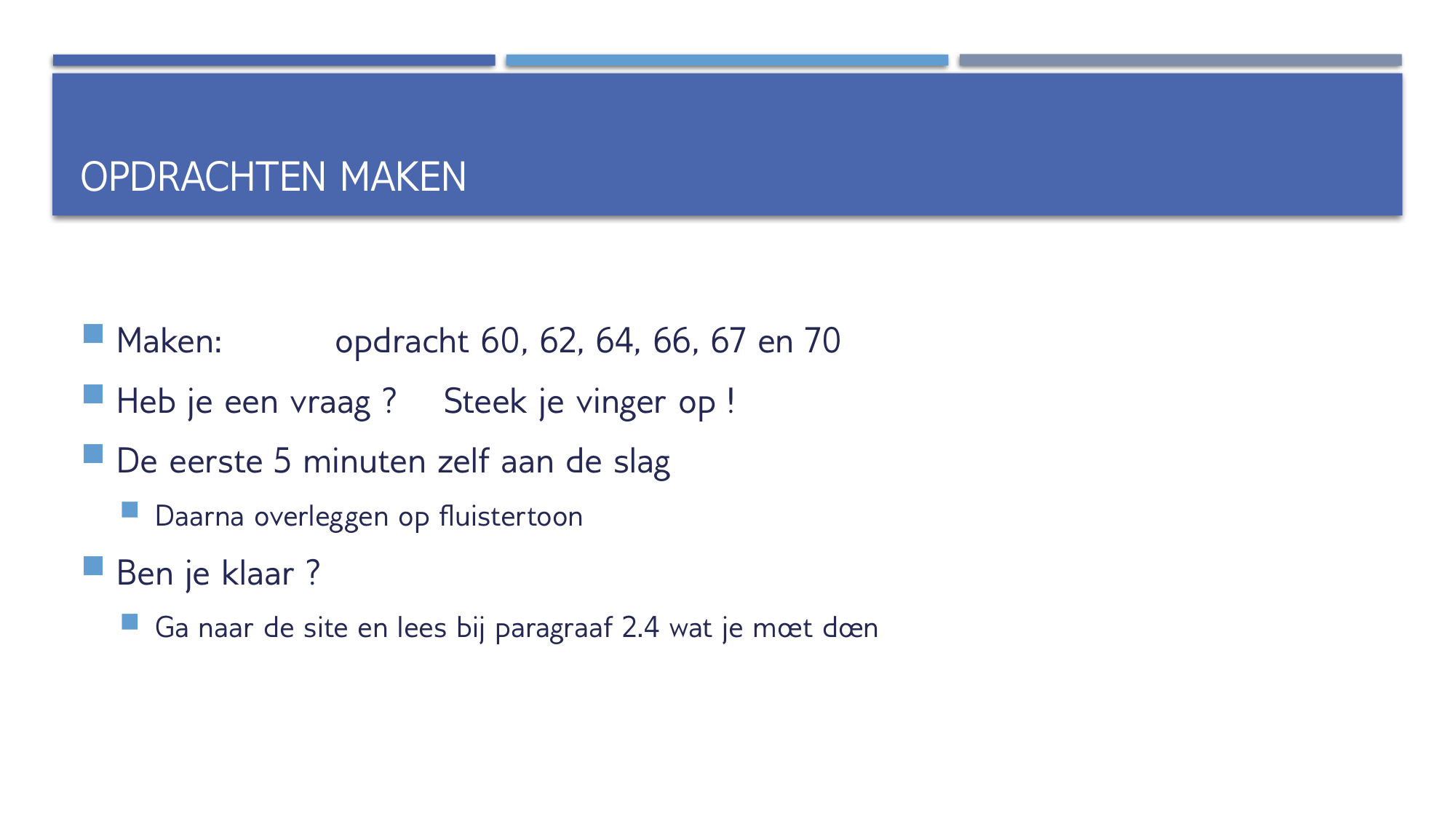

# Opdrachten maken
Maken: 	opdracht 60, 62, 64, 66, 67 en 70
Heb je een vraag ?	Steek je vinger op !
De eerste 5 minuten zelf aan de slag
Daarna overleggen op fluistertoon
Ben je klaar ?
Ga naar de site en lees bij paragraaf 2.4 wat je moet doen